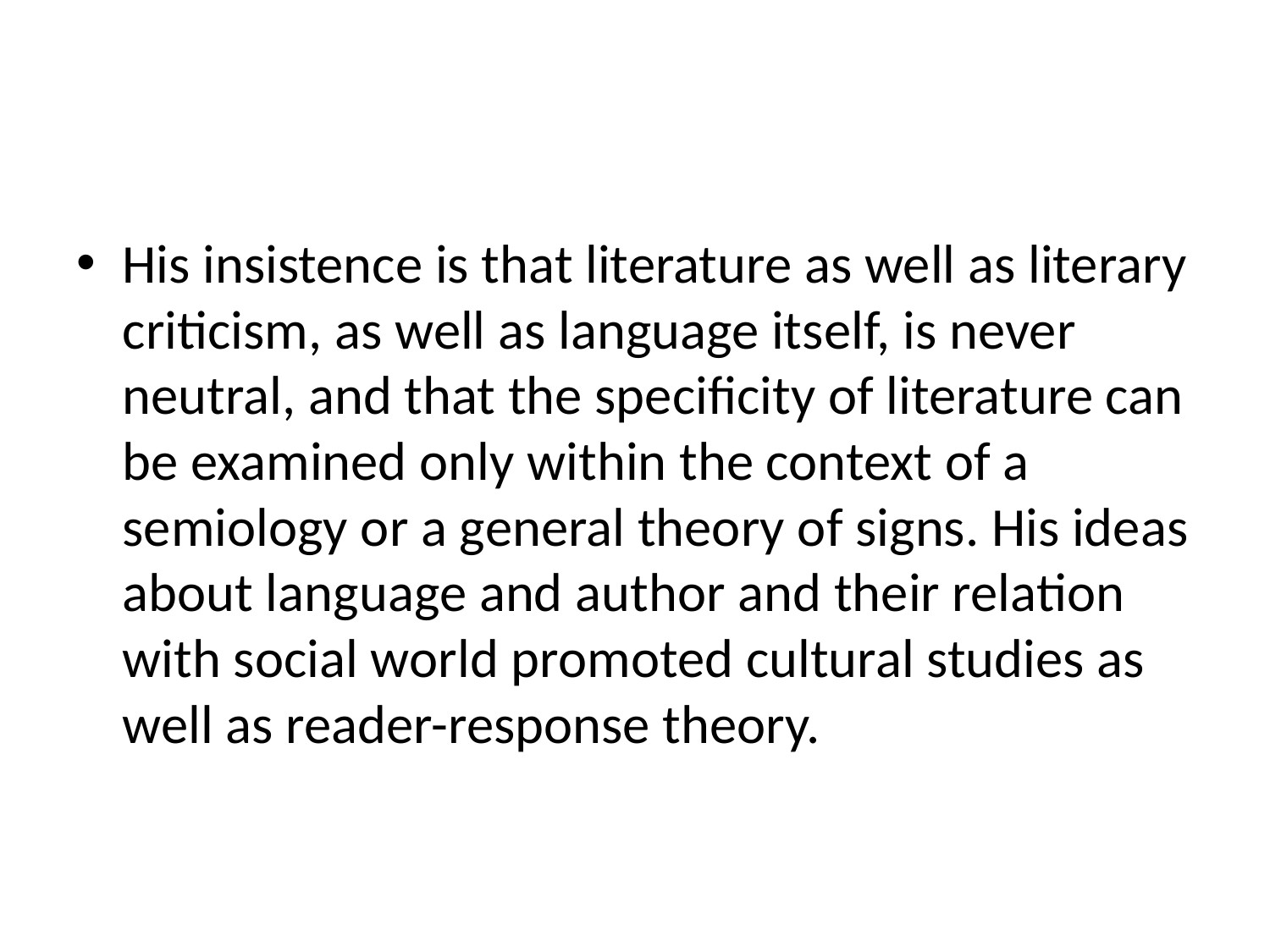

#
His insistence is that literature as well as literary criticism, as well as language itself, is never neutral, and that the specificity of literature can be examined only within the context of a semiology or a general theory of signs. His ideas about language and author and their relation with social world promoted cultural studies as well as reader-response theory.